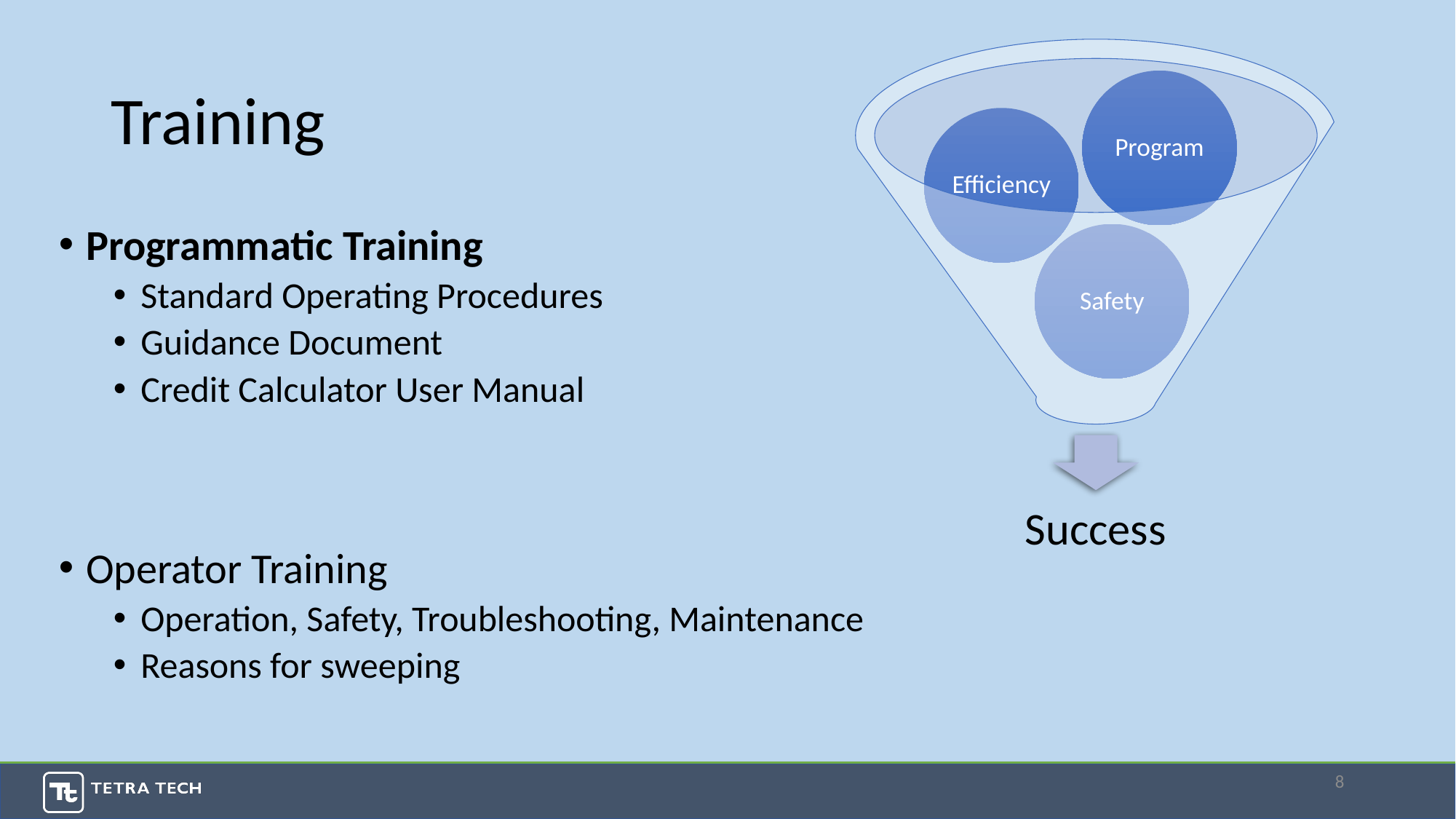

Success
Safety
Efficiency
Program
# Training
Programmatic Training
Standard Operating Procedures
Guidance Document
Credit Calculator User Manual

Operator Training
Operation, Safety, Troubleshooting, Maintenance
Reasons for sweeping

8